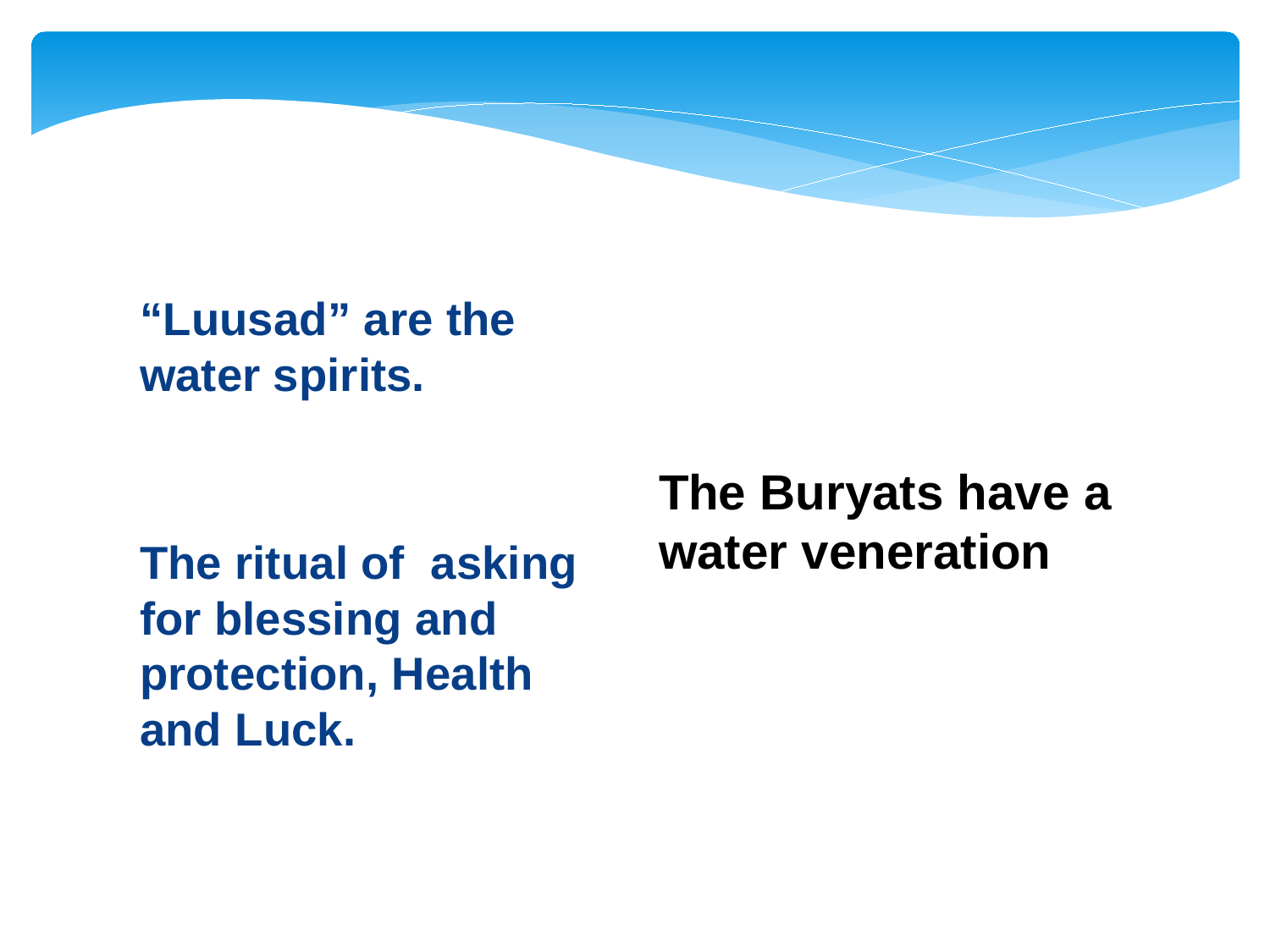

“Luusad” are the water spirits.

The ritual of  asking for blessing and protection, Health and Luck.

The Buryats have a water veneration

#